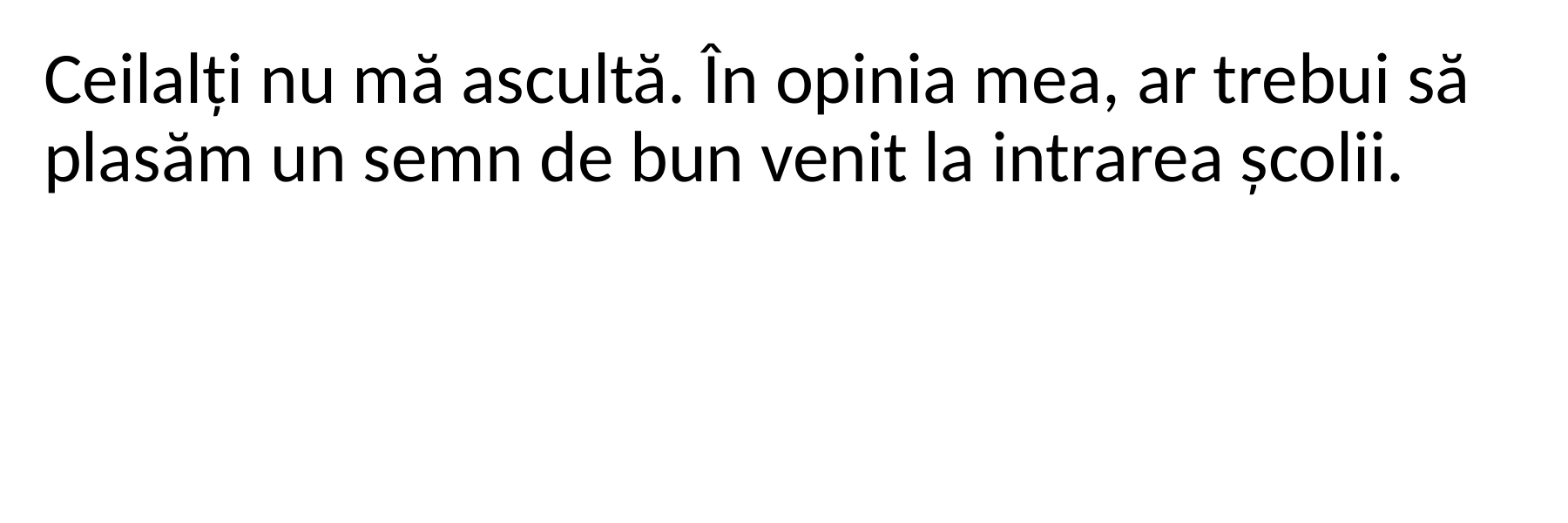

Ceilalți nu mă ascultă. În opinia mea, ar trebui să plasăm un semn de bun venit la intrarea școlii.